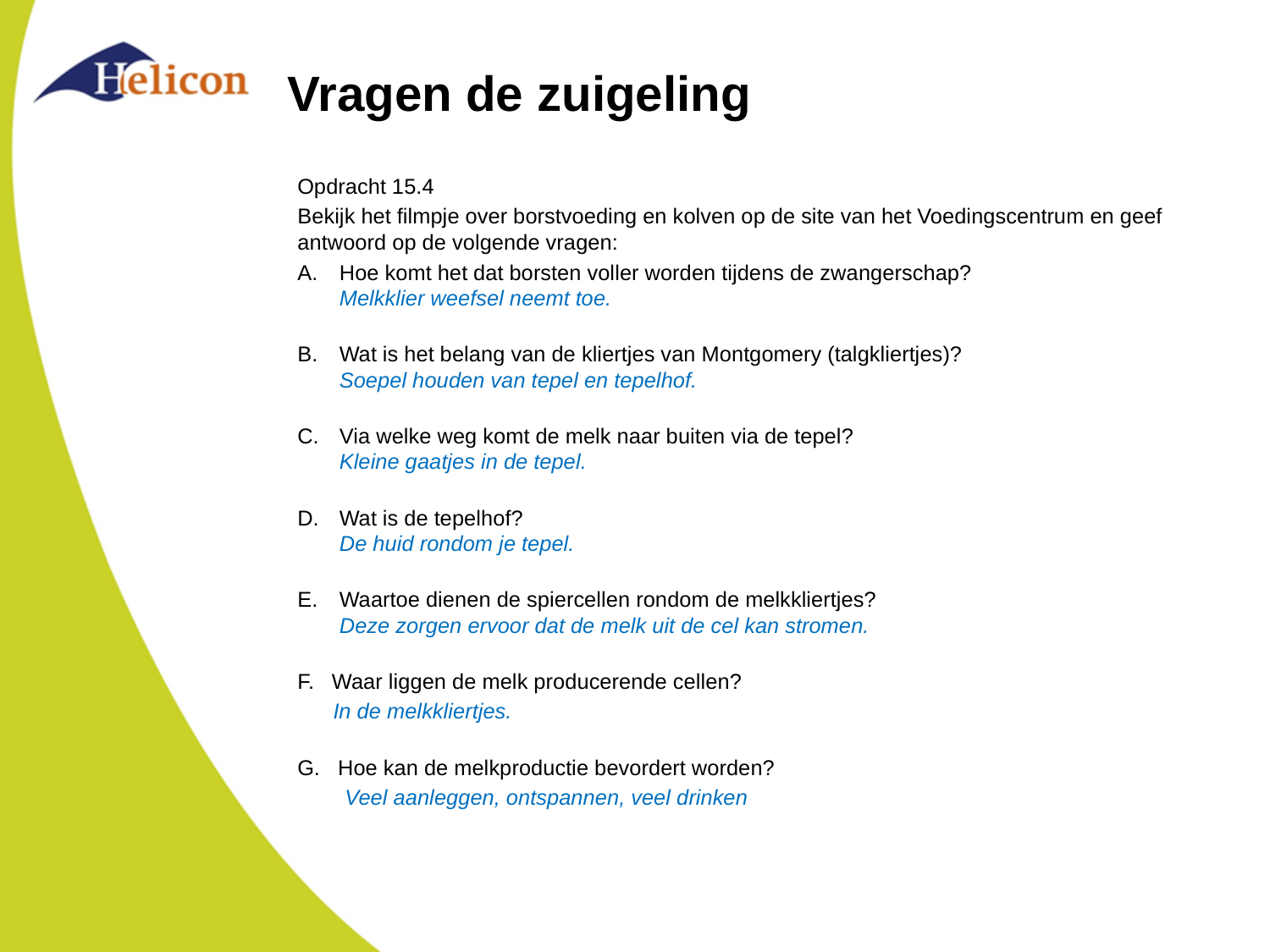

# Vragen de zuigeling
Opdracht 15.4
Bekijk het filmpje over borstvoeding en kolven op de site van het Voedingscentrum en geef antwoord op de volgende vragen:
Hoe komt het dat borsten voller worden tijdens de zwangerschap?
Melkklier weefsel neemt toe.
Wat is het belang van de kliertjes van Montgomery (talgkliertjes)?
Soepel houden van tepel en tepelhof.
Via welke weg komt de melk naar buiten via de tepel?
Kleine gaatjes in de tepel.
Wat is de tepelhof?
De huid rondom je tepel.
Waartoe dienen de spiercellen rondom de melkkliertjes?
Deze zorgen ervoor dat de melk uit de cel kan stromen.
F.   Waar liggen de melk producerende cellen?
      In de melkkliertjes.
G.   Hoe kan de melkproductie bevordert worden?
        Veel aanleggen, ontspannen, veel drinken